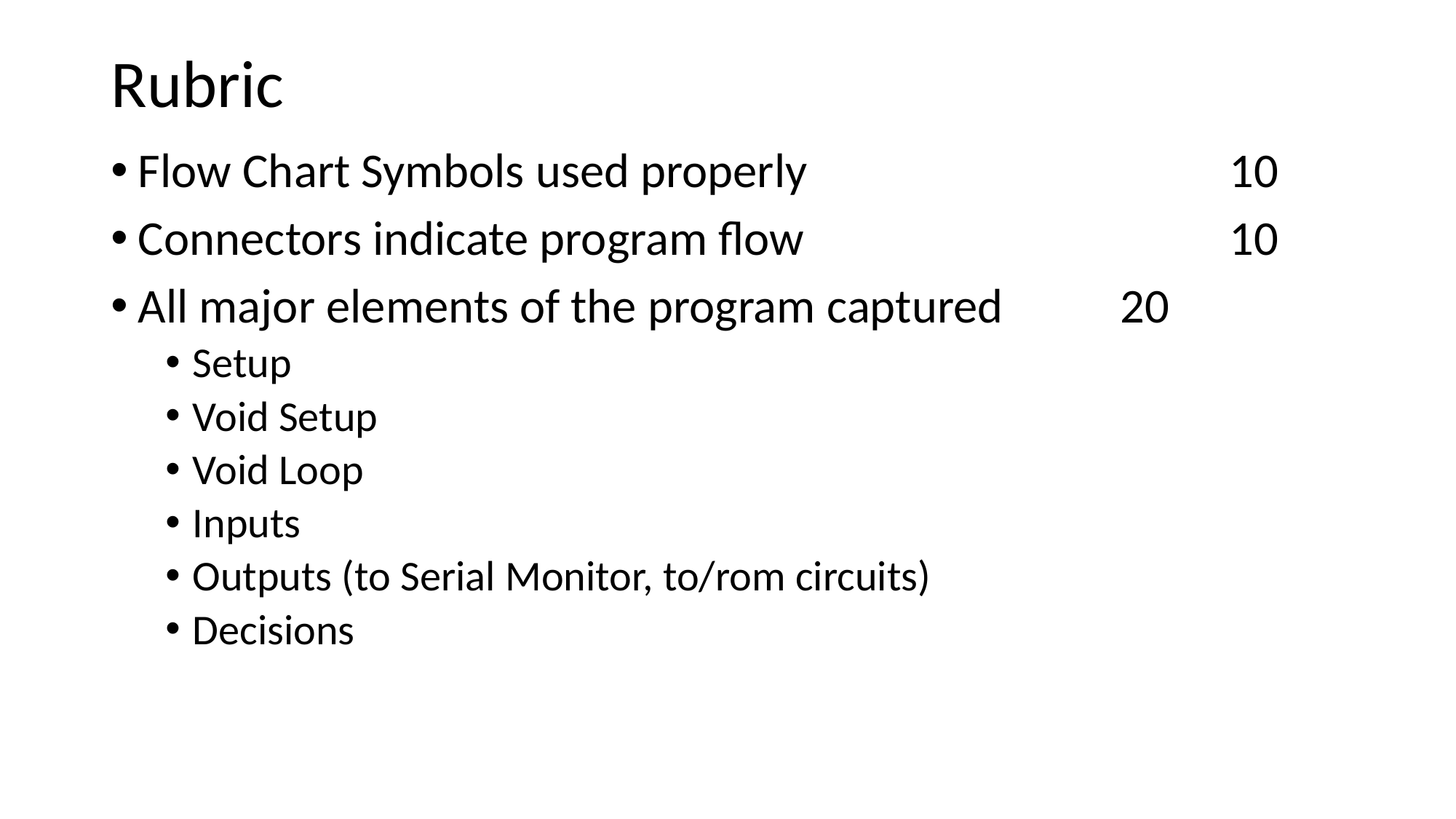

# Rubric
Flow Chart Symbols used properly				10
Connectors indicate program flow				10
All major elements of the program captured		20
Setup
Void Setup
Void Loop
Inputs
Outputs (to Serial Monitor, to/rom circuits)
Decisions